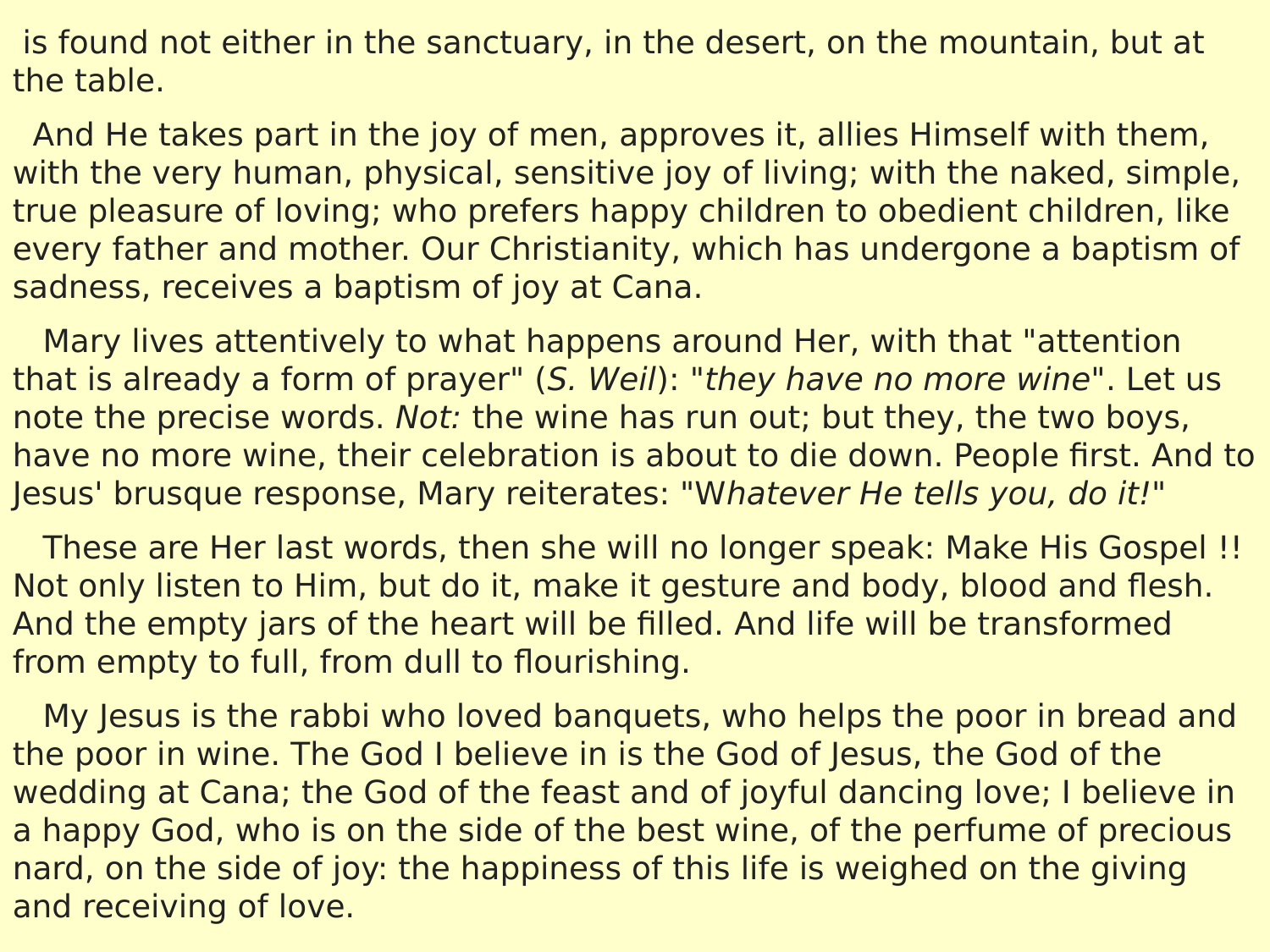

is found not either in the sanctuary, in the desert, on the mountain, but at the table.
  And He takes part in the joy of men, approves it, allies Himself with them, with the very human, physical, sensitive joy of living; with the naked, simple, true pleasure of loving; who prefers happy children to obedient children, like every father and mother. Our Christianity, which has undergone a baptism of sadness, receives a baptism of joy at Cana.
   Mary lives attentively to what happens around Her, with that "attention that is already a form of prayer" (S. Weil): "they have no more wine". Let us note the precise words. Not: the wine has run out; but they, the two boys, have no more wine, their celebration is about to die down. People first. And to Jesus' brusque response, Mary reiterates: "Whatever He tells you, do it!"
   These are Her last words, then she will no longer speak: Make His Gospel !! Not only listen to Him, but do it, make it gesture and body, blood and flesh. And the empty jars of the heart will be filled. And life will be transformed from empty to full, from dull to flourishing.
   My Jesus is the rabbi who loved banquets, who helps the poor in bread and the poor in wine. The God I believe in is the God of Jesus, the God of the wedding at Cana; the God of the feast and of joyful dancing love; I believe in a happy God, who is on the side of the best wine, of the perfume of precious nard, on the side of joy: the happiness of this life is weighed on the giving and receiving of love.